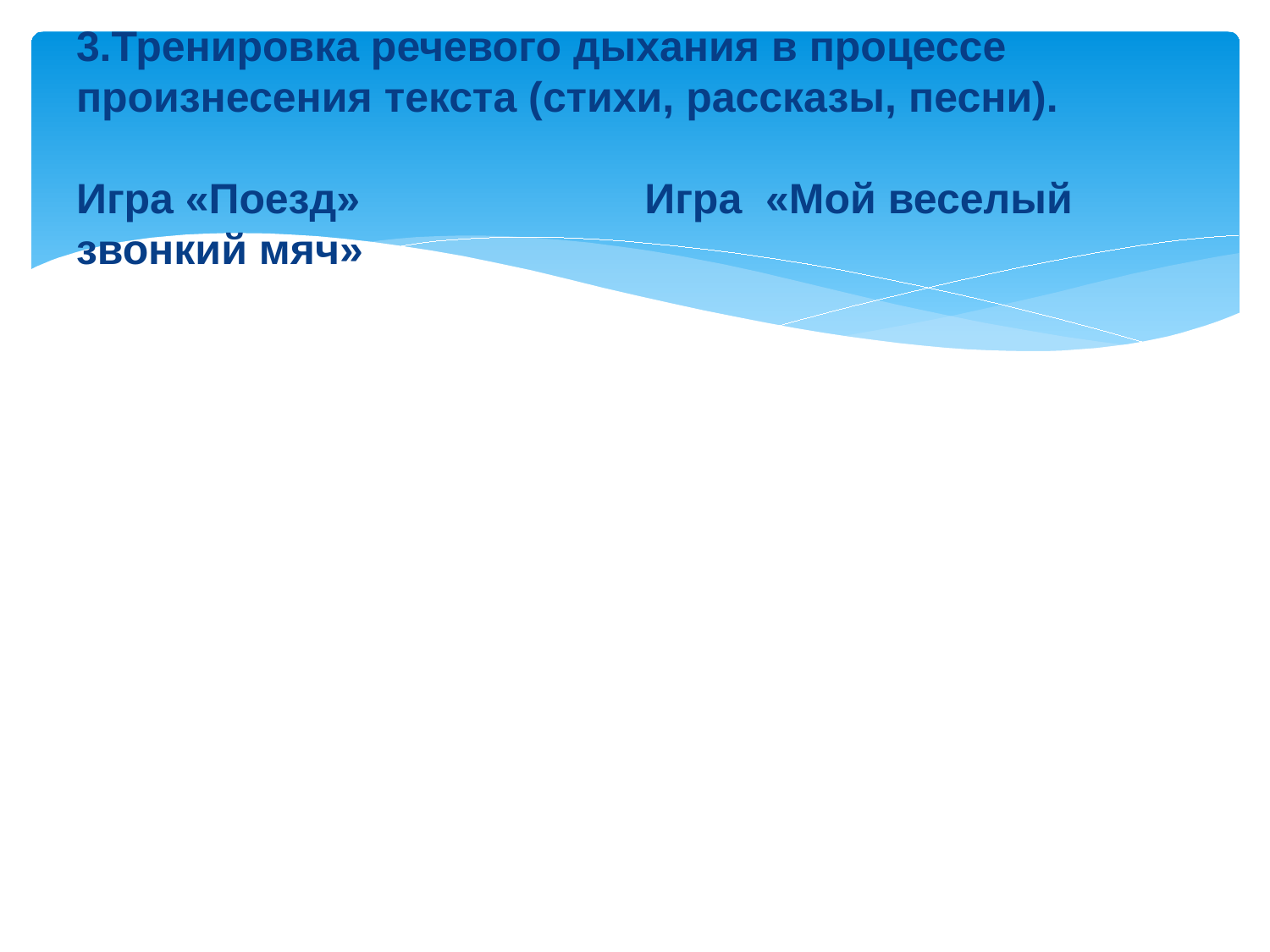

# 3.Тренировка речевого дыхания в процессе произнесения текста (стихи, рассказы, песни). Игра «Поезд»                        Игра  «Мой веселый звонкий мяч»